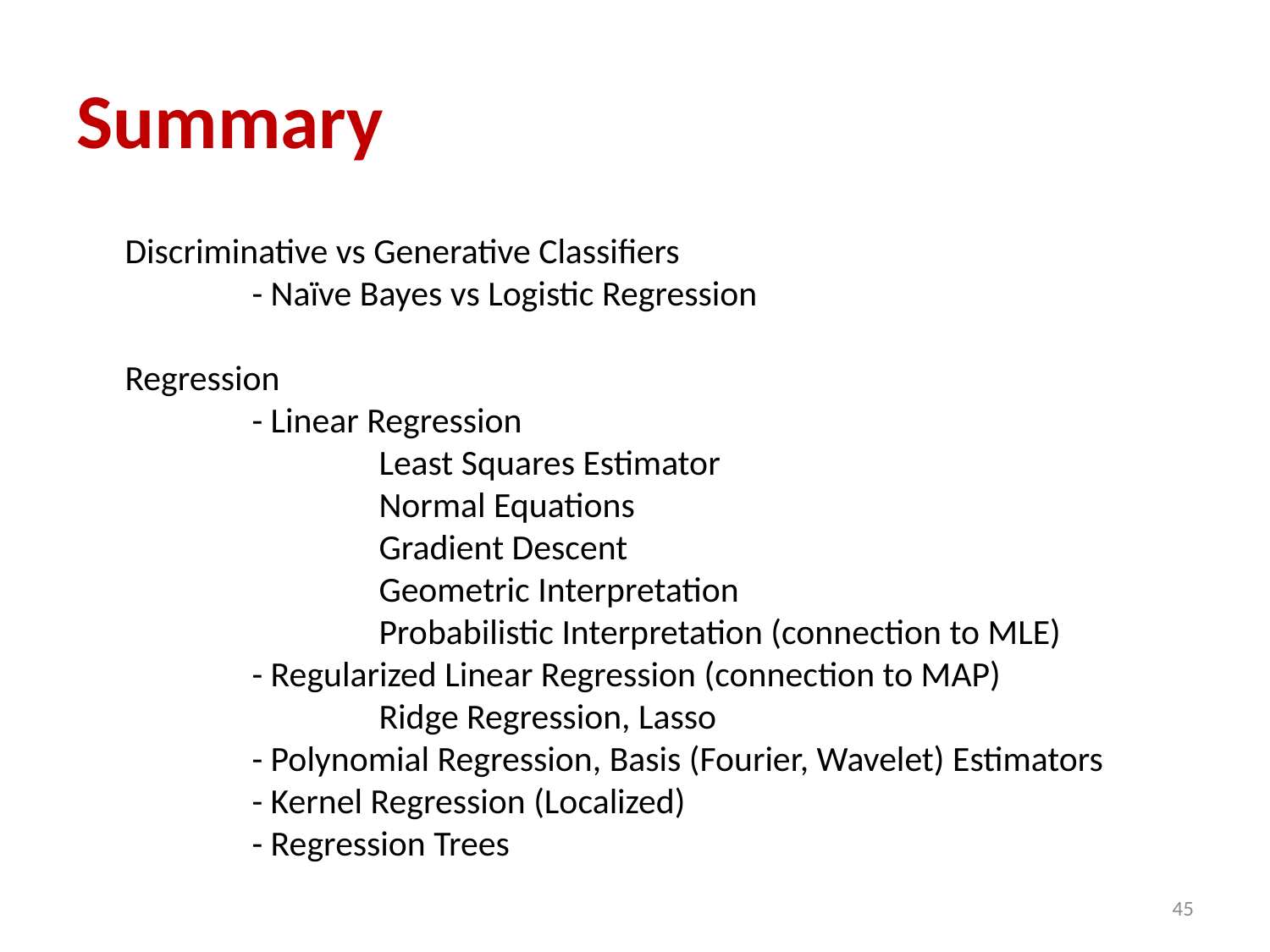

# Summary
Discriminative vs Generative Classifiers
	- Naïve Bayes vs Logistic Regression

Regression
	- Linear Regression
		Least Squares Estimator
		Normal Equations
		Gradient Descent
		Geometric Interpretation
		Probabilistic Interpretation (connection to MLE)
	- Regularized Linear Regression (connection to MAP)
		Ridge Regression, Lasso
	- Polynomial Regression, Basis (Fourier, Wavelet) Estimators
	- Kernel Regression (Localized)
	- Regression Trees
45